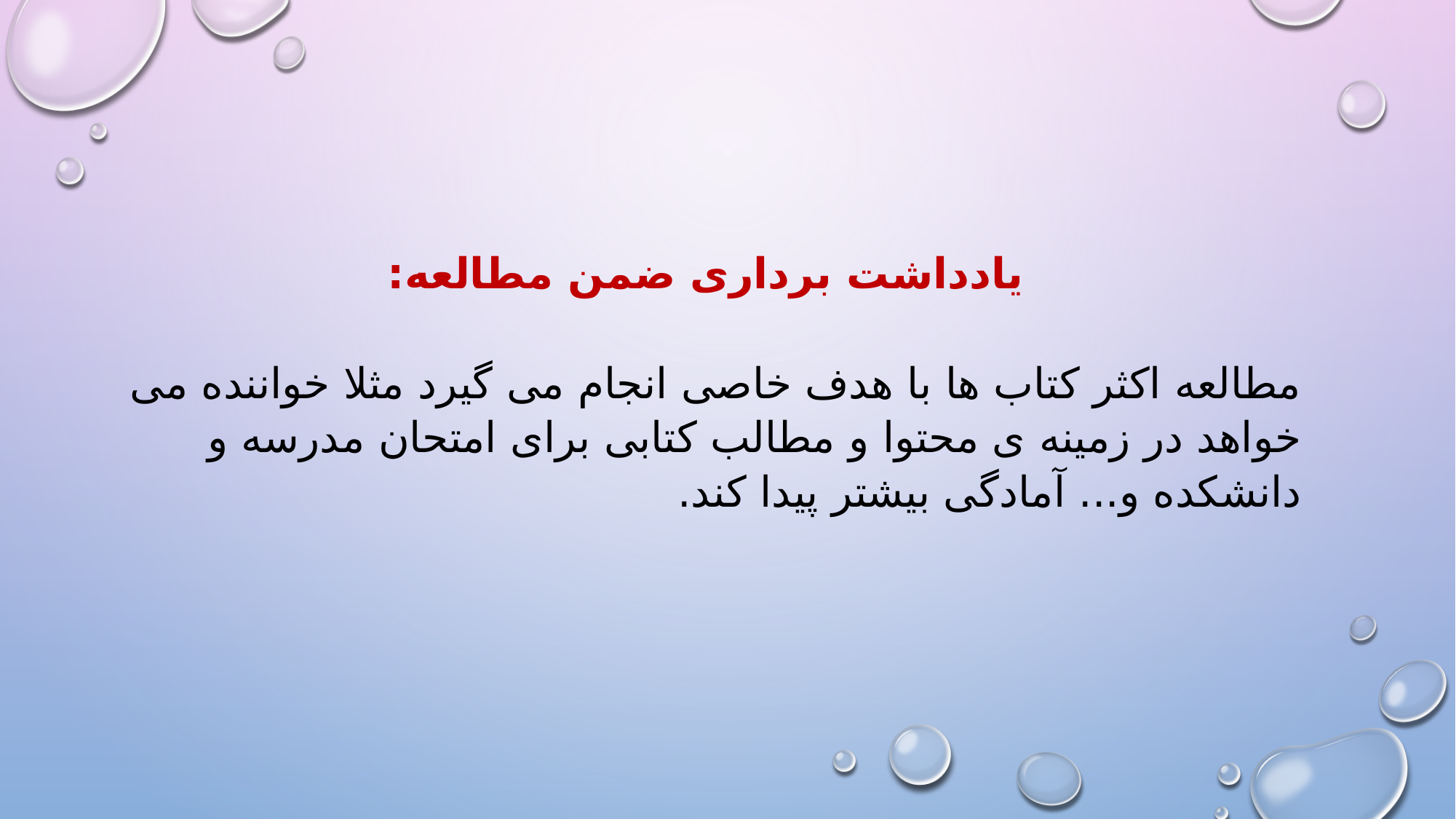

یادداشت برداری ضمن مطالعه:

مطالعه اکثر کتاب ها با هدف خاصی انجام می گیرد مثلا خواننده می خواهد در زمینه ی محتوا و مطالب کتابی برای امتحان مدرسه و دانشکده و... آمادگی بیشتر پیدا کند.